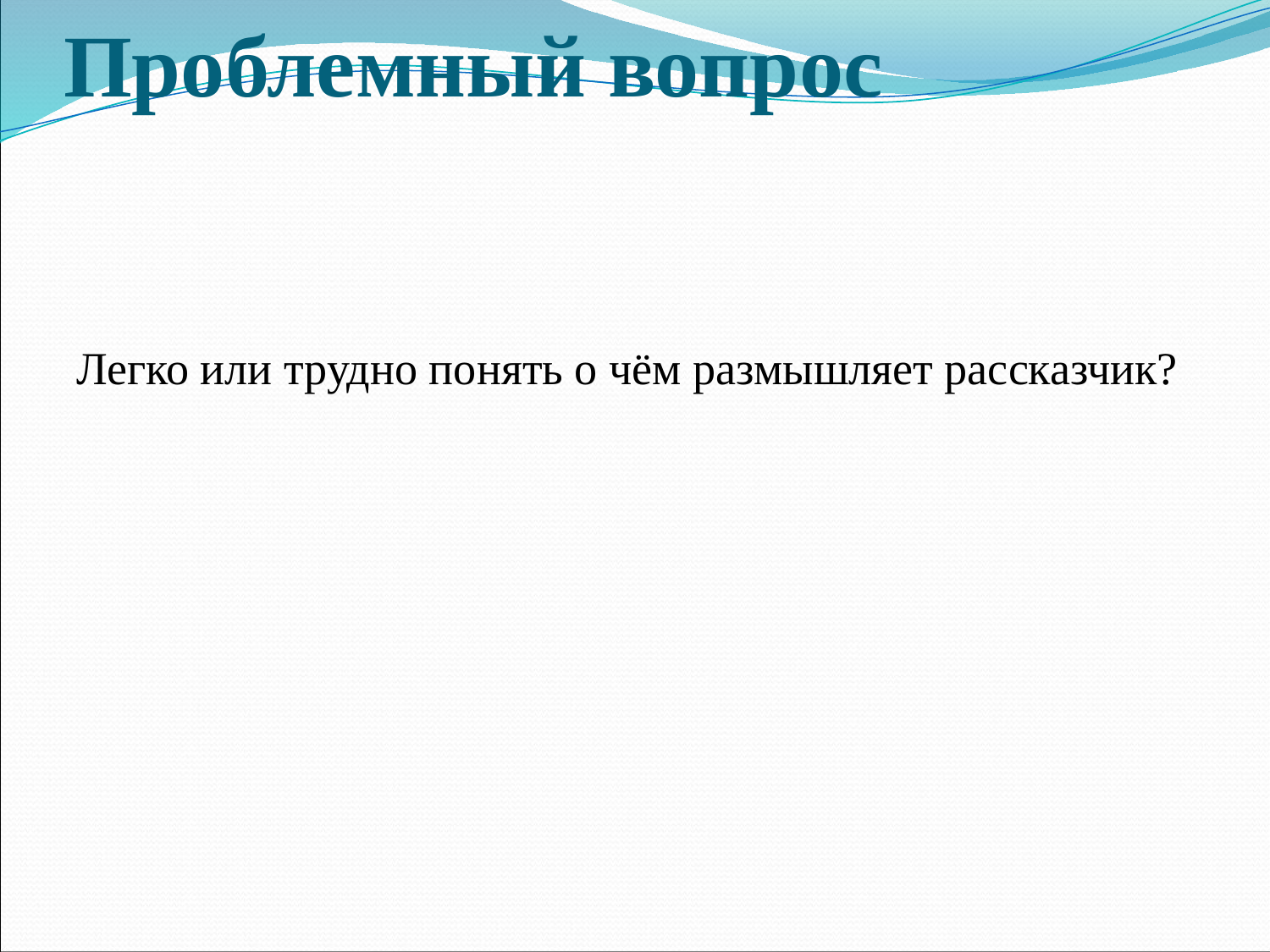

# Проблемный вопрос

Легко или трудно понять о чём размышляет рассказчик?